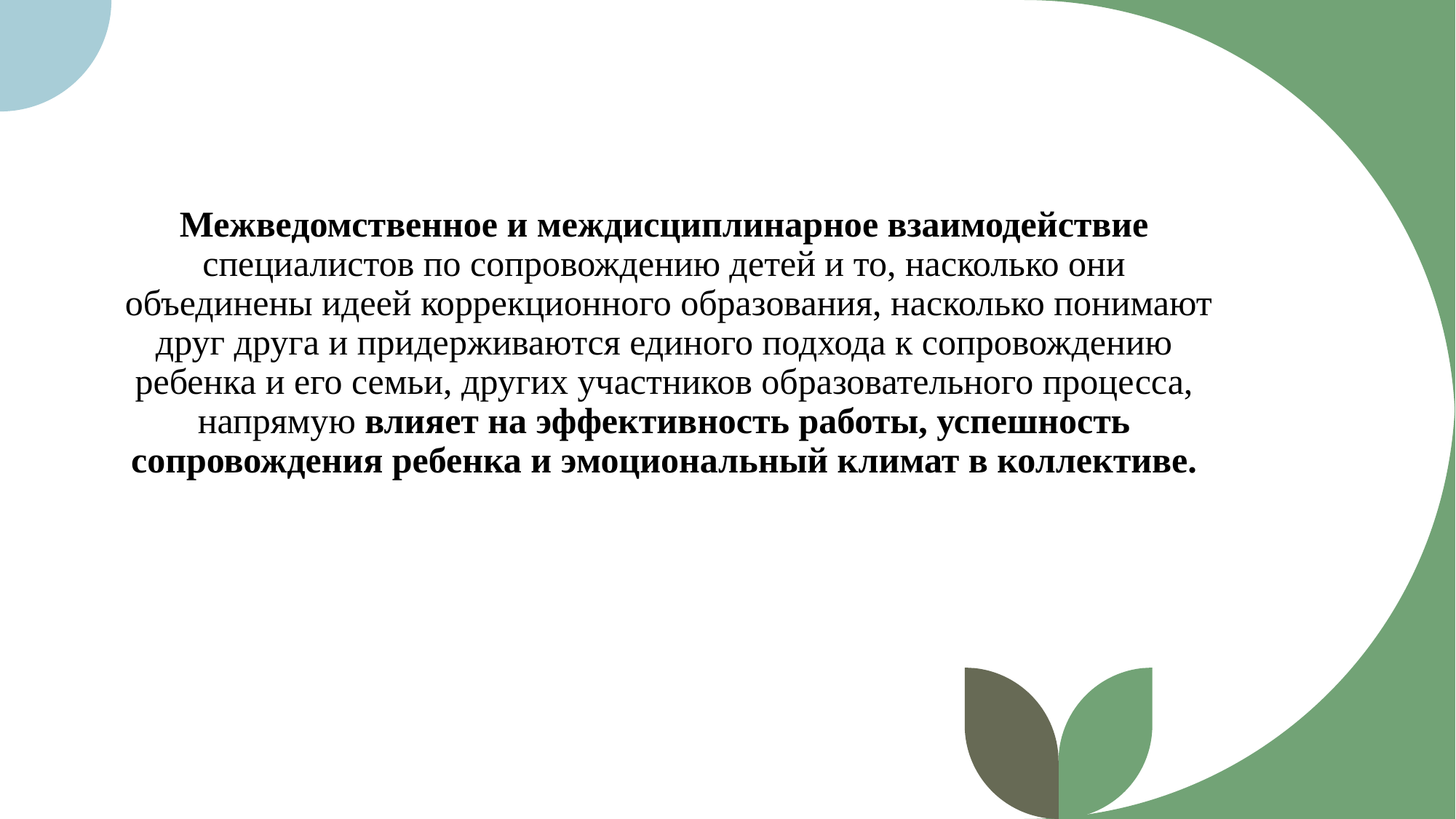

Межведомственное и междисциплинарное взаимодействие специалистов по сопровождению детей и то, насколько они  объединены идеей коррекционного образования, насколько понимают друг друга и придерживаются единого подхода к сопровождению ребенка и его семьи, других участников образовательного процесса, напрямую влияет на эффективность работы, успешность сопровождения ребенка и эмоциональный климат в коллективе.